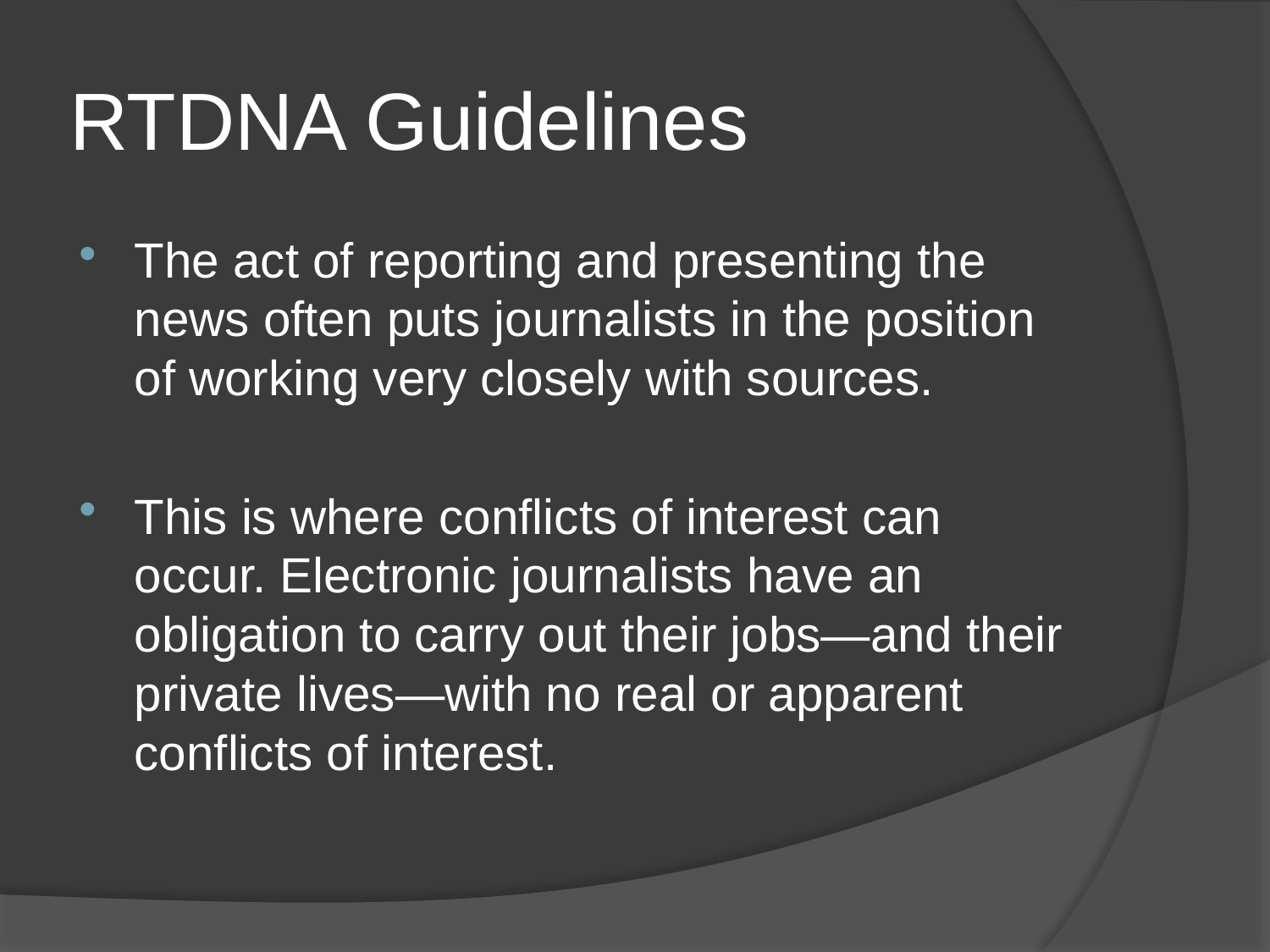

# RTDNA Guidelines
The act of reporting and presenting the news often puts journalists in the position of working very closely with sources.

This is where conflicts of interest can occur. Electronic journalists have an obligation to carry out their jobs—and their private lives—with no real or apparent conflicts of interest.